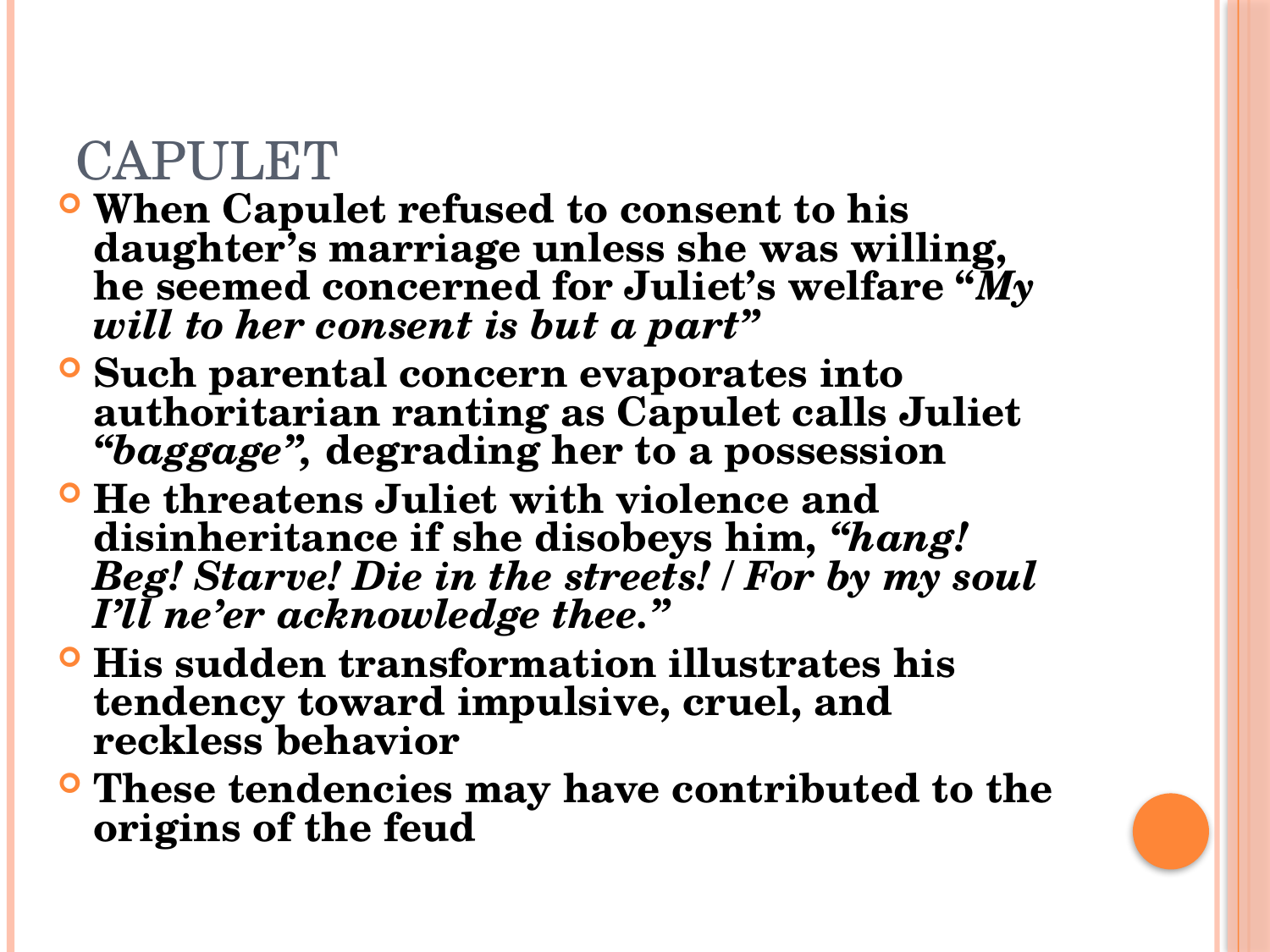

# Capulet
When Capulet refused to consent to his daughter’s marriage unless she was willing, he seemed concerned for Juliet’s welfare “My will to her consent is but a part”
Such parental concern evaporates into authoritarian ranting as Capulet calls Juliet “baggage”, degrading her to a possession
He threatens Juliet with violence and disinheritance if she disobeys him, “hang! Beg! Starve! Die in the streets! / For by my soul I’ll ne’er acknowledge thee.”
His sudden transformation illustrates his tendency toward impulsive, cruel, and reckless behavior
These tendencies may have contributed to the origins of the feud